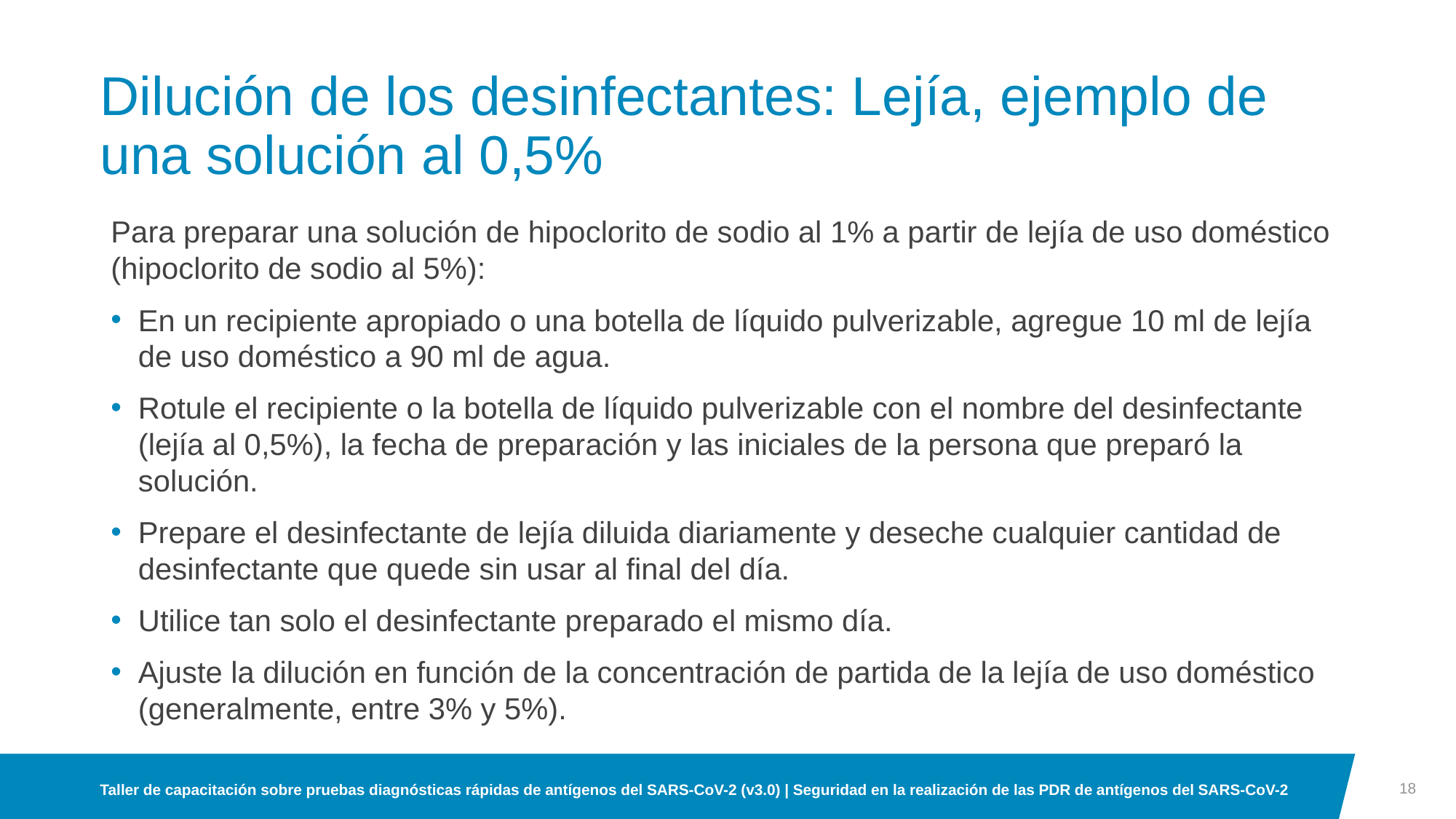

# Dilución de los desinfectantes: Lejía, ejemplo de una solución al 0,5%
Para preparar una solución de hipoclorito de sodio al 1% a partir de lejía de uso doméstico (hipoclorito de sodio al 5%):
En un recipiente apropiado o una botella de líquido pulverizable, agregue 10 ml de lejía de uso doméstico a 90 ml de agua.
Rotule el recipiente o la botella de líquido pulverizable con el nombre del desinfectante (lejía al 0,5%), la fecha de preparación y las iniciales de la persona que preparó la solución.
Prepare el desinfectante de lejía diluida diariamente y deseche cualquier cantidad de desinfectante que quede sin usar al final del día.
Utilice tan solo el desinfectante preparado el mismo día.
Ajuste la dilución en función de la concentración de partida de la lejía de uso doméstico (generalmente, entre 3% y 5%).

18
Taller de capacitación sobre pruebas diagnósticas rápidas de antígenos del SARS-CoV-2 (v3.0) | Seguridad en la realización de las PDR de antígenos del SARS-CoV-2